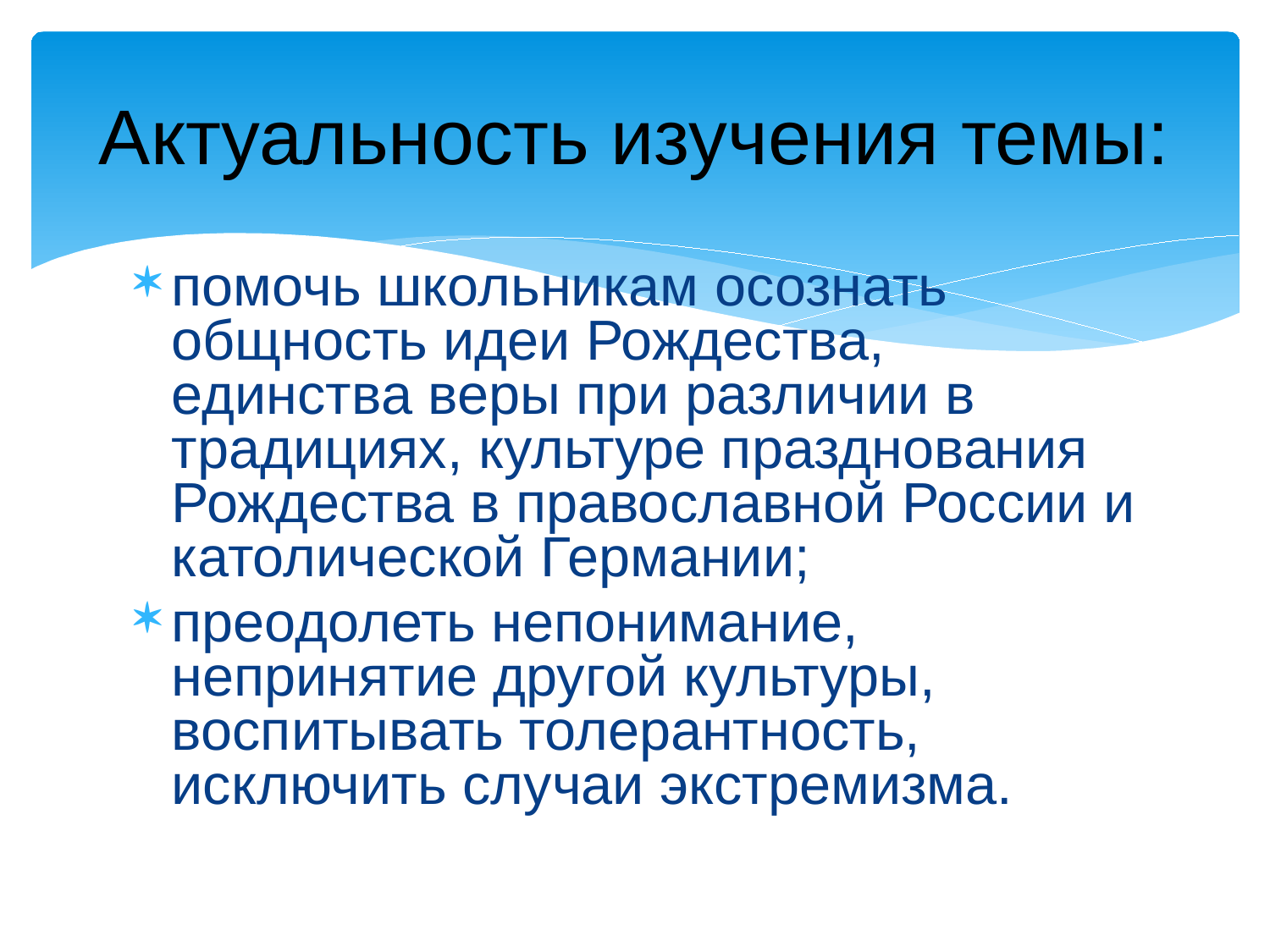

# Актуальность изучения темы:
помочь школьникам осознать общность идеи Рождества, единства веры при различии в традициях, культуре празднования Рождества в православной России и католической Германии;
преодолеть непонимание, непринятие другой культуры, воспитывать толерантность, исключить случаи экстремизма.